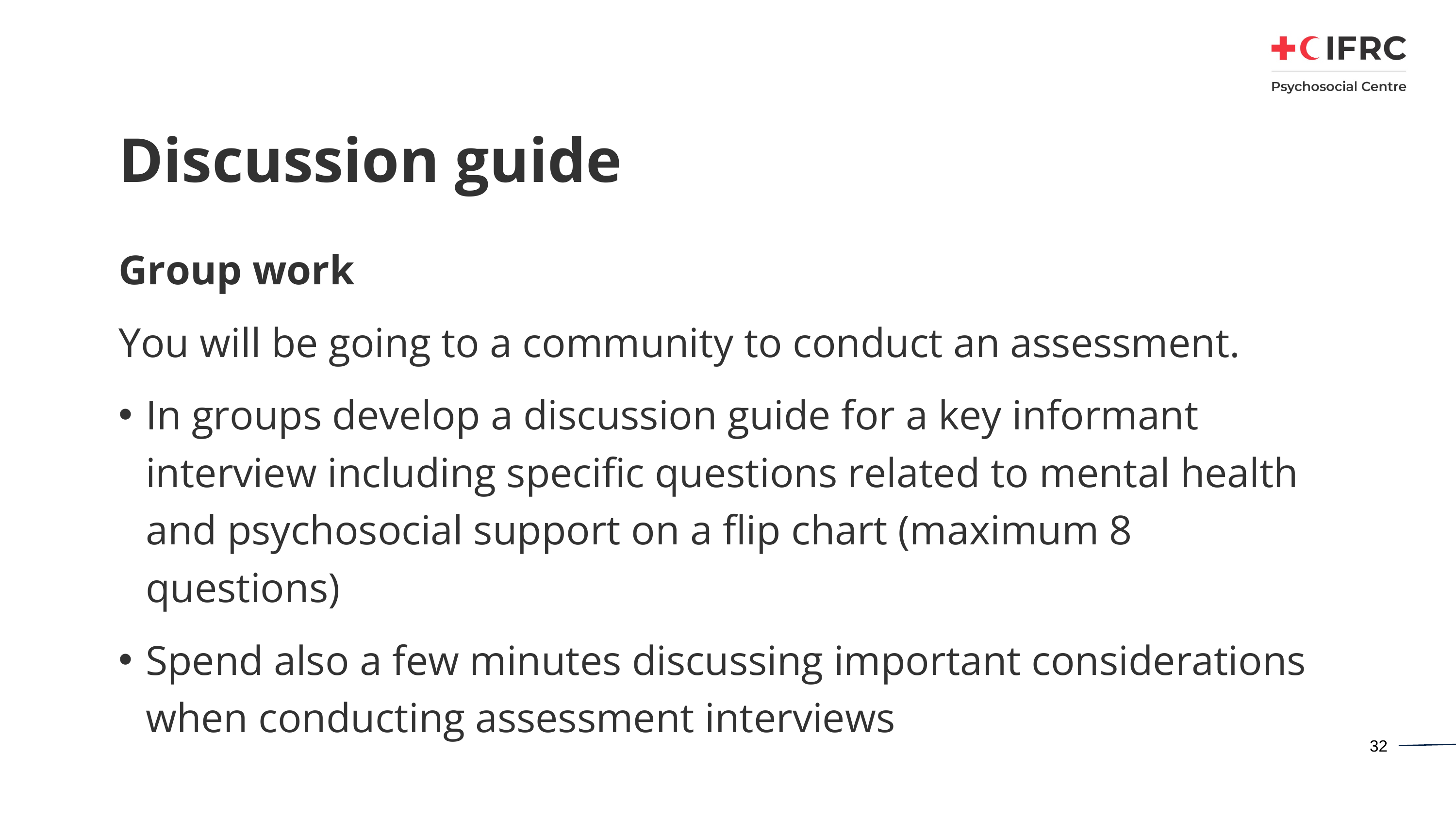

# Discussion guide
Group work
You will be going to a community to conduct an assessment.
In groups develop a discussion guide for a key informant interview including specific questions related to mental health and psychosocial support on a flip chart (maximum 8 questions)
Spend also a few minutes discussing important considerations when conducting assessment interviews